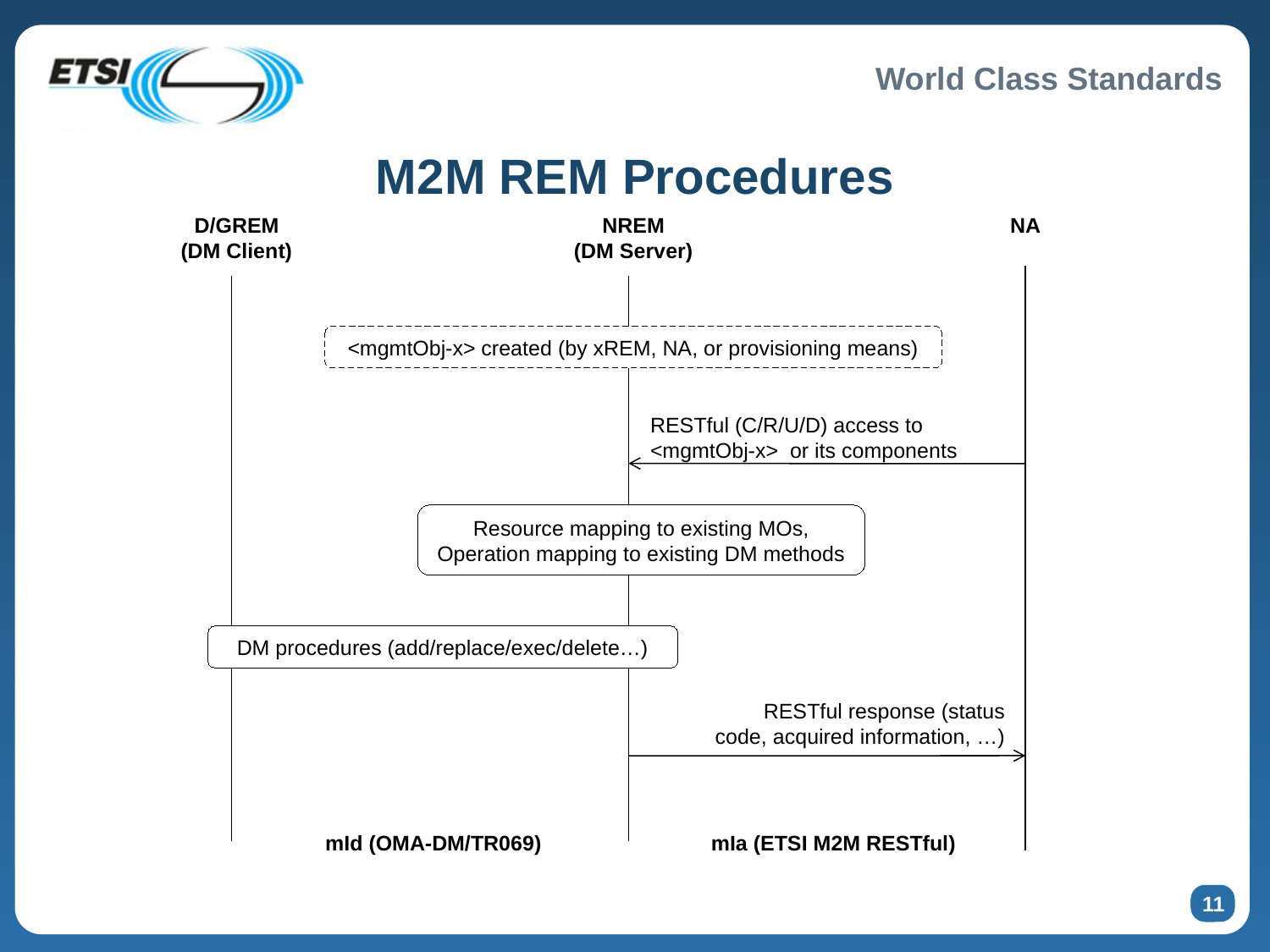

# M2M REM Procedures
D/GREM
(DM Client)
NREM
(DM Server)
NA
<mgmtObj-x> created (by xREM, NA, or provisioning means)
RESTful (C/R/U/D) access to <mgmtObj-x>  or its components
Resource mapping to existing MOs,
Operation mapping to existing DM methods
DM procedures (add/replace/exec/delete…)
RESTful response (status code, acquired information, …)
mId (OMA-DM/TR069)
mIa (ETSI M2M RESTful)
11